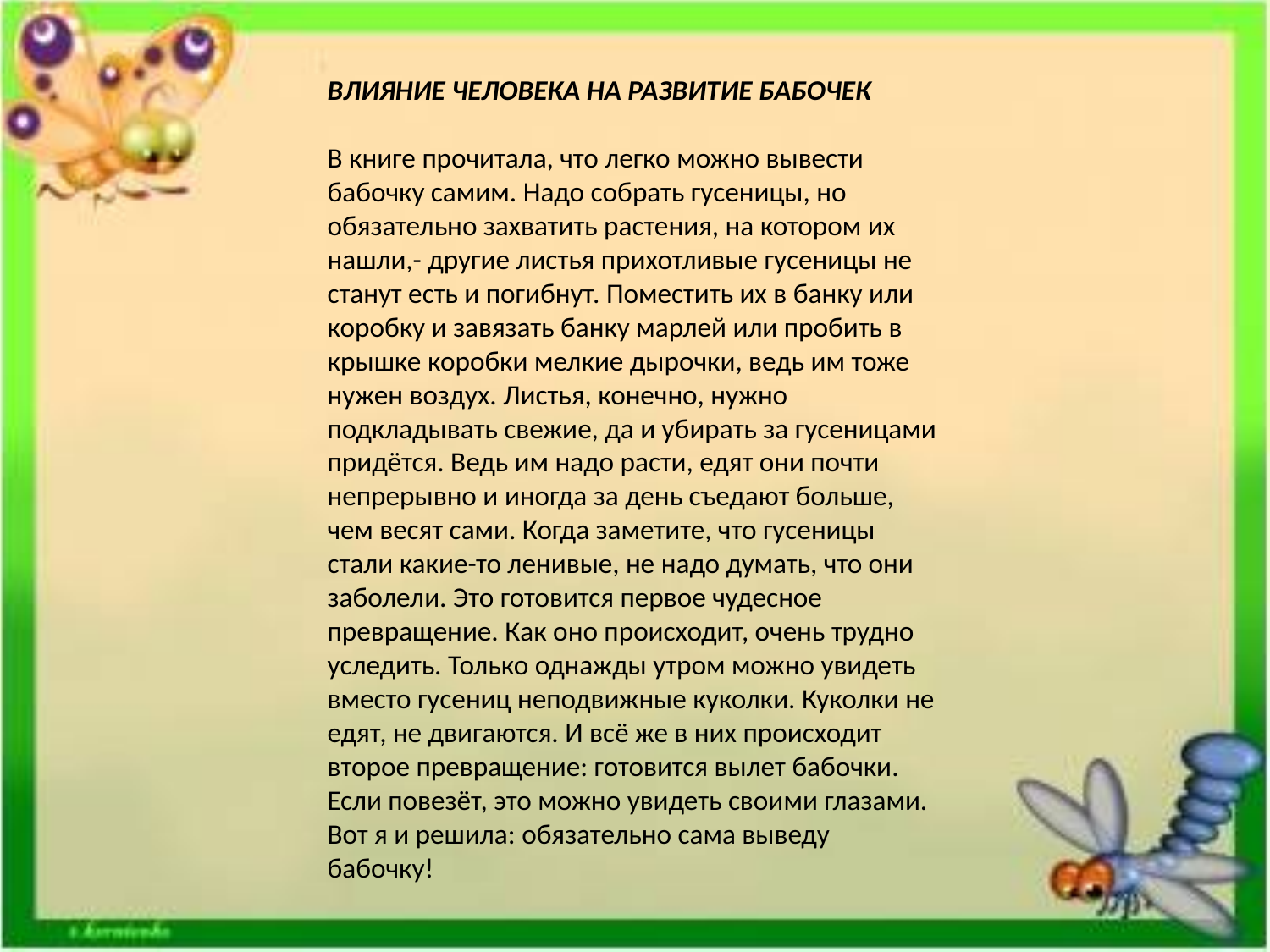

#
ВЛИЯНИЕ ЧЕЛОВЕКА НА РАЗВИТИЕ БАБОЧЕК
В книге прочитала, что легко можно вывести бабочку самим. Надо собрать гусеницы, но обязательно захватить растения, на котором их нашли,- другие листья прихотливые гусеницы не станут есть и погибнут. Поместить их в банку или коробку и завязать банку марлей или пробить в крышке коробки мелкие дырочки, ведь им тоже нужен воздух. Листья, конечно, нужно подкладывать свежие, да и убирать за гусеницами придётся. Ведь им надо расти, едят они почти непрерывно и иногда за день съедают больше, чем весят сами. Когда заметите, что гусеницы стали какие-то ленивые, не надо думать, что они заболели. Это готовится первое чудесное превращение. Как оно происходит, очень трудно уследить. Только однажды утром можно увидеть вместо гусениц неподвижные куколки. Куколки не едят, не двигаются. И всё же в них происходит второе превращение: готовится вылет бабочки. Если повезёт, это можно увидеть своими глазами. Вот я и решила: обязательно сама выведу бабочку!